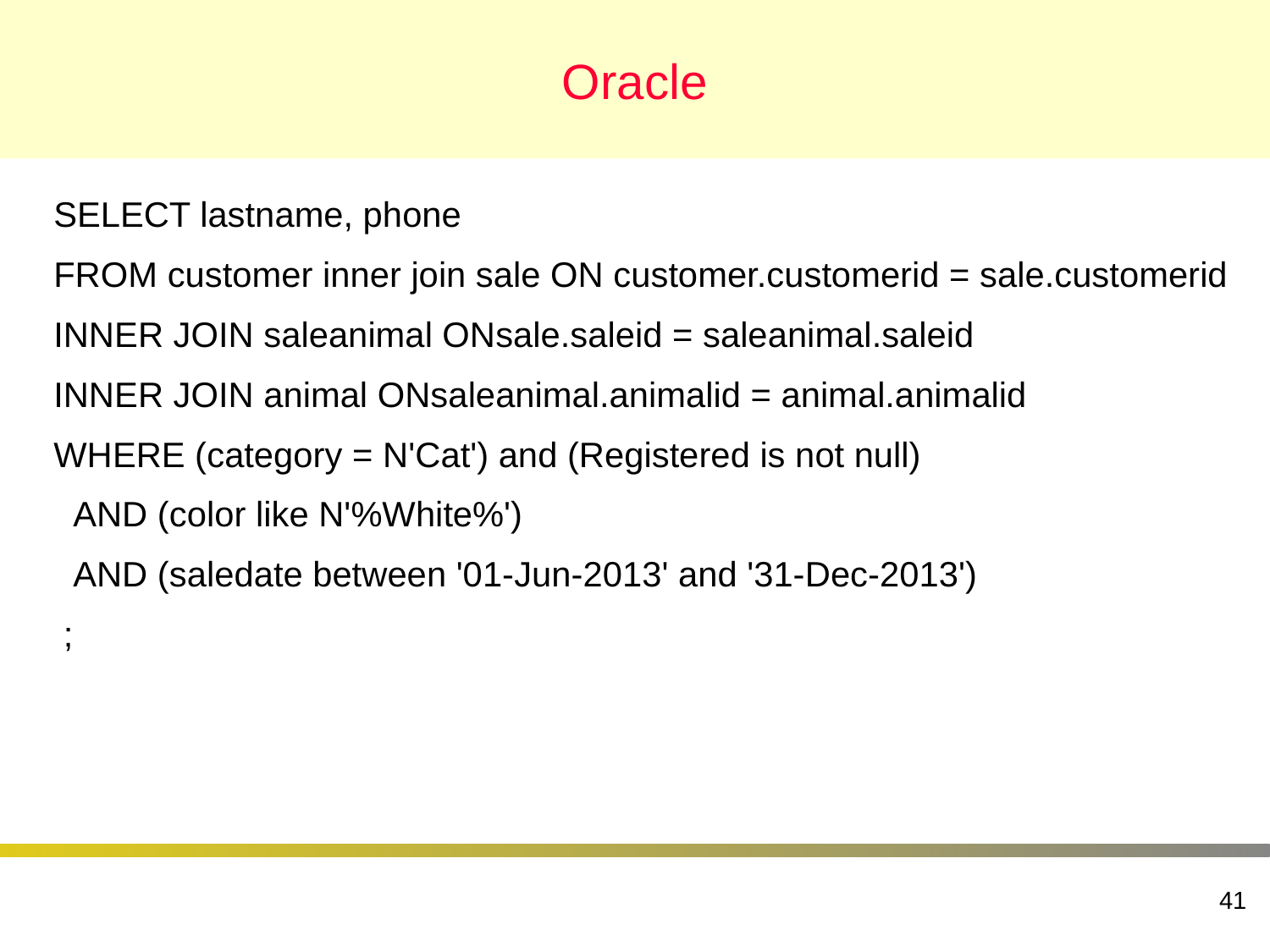

# Oracle
SELECT lastname, phone
FROM customer inner join sale ON customer.customerid = sale.customerid
INNER JOIN saleanimal ONsale.saleid = saleanimal.saleid
INNER JOIN animal ONsaleanimal.animalid = animal.animalid
WHERE (category = N'Cat') and (Registered is not null)
  AND (color like N'%White%')
  AND (saledate between '01-Jun-2013' and '31-Dec-2013')
 ;
41